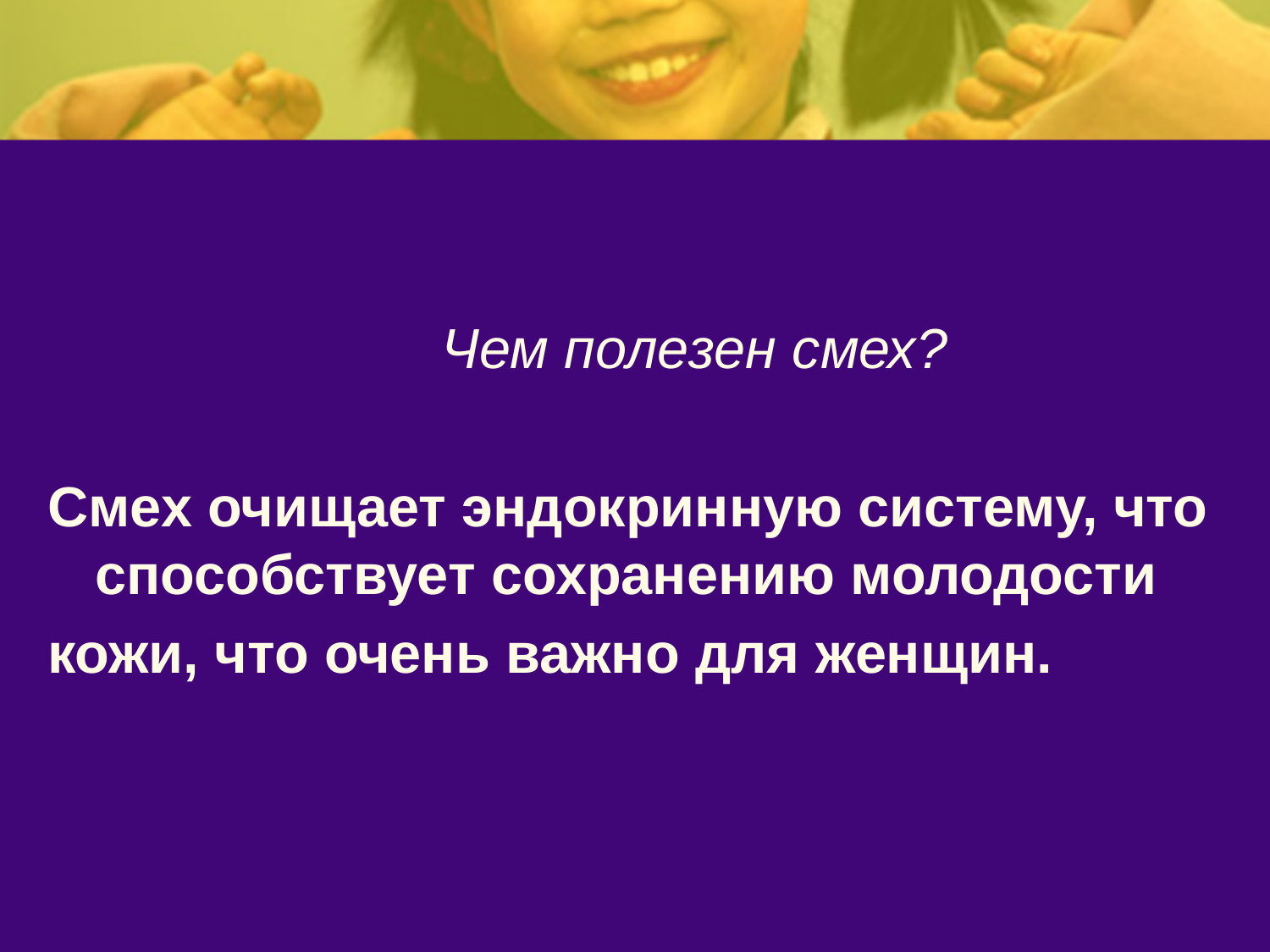

Чем полезен смех?

Смех очищает эндокринную систему, что способствует сохранению молодости
кожи, что очень важно для женщин.